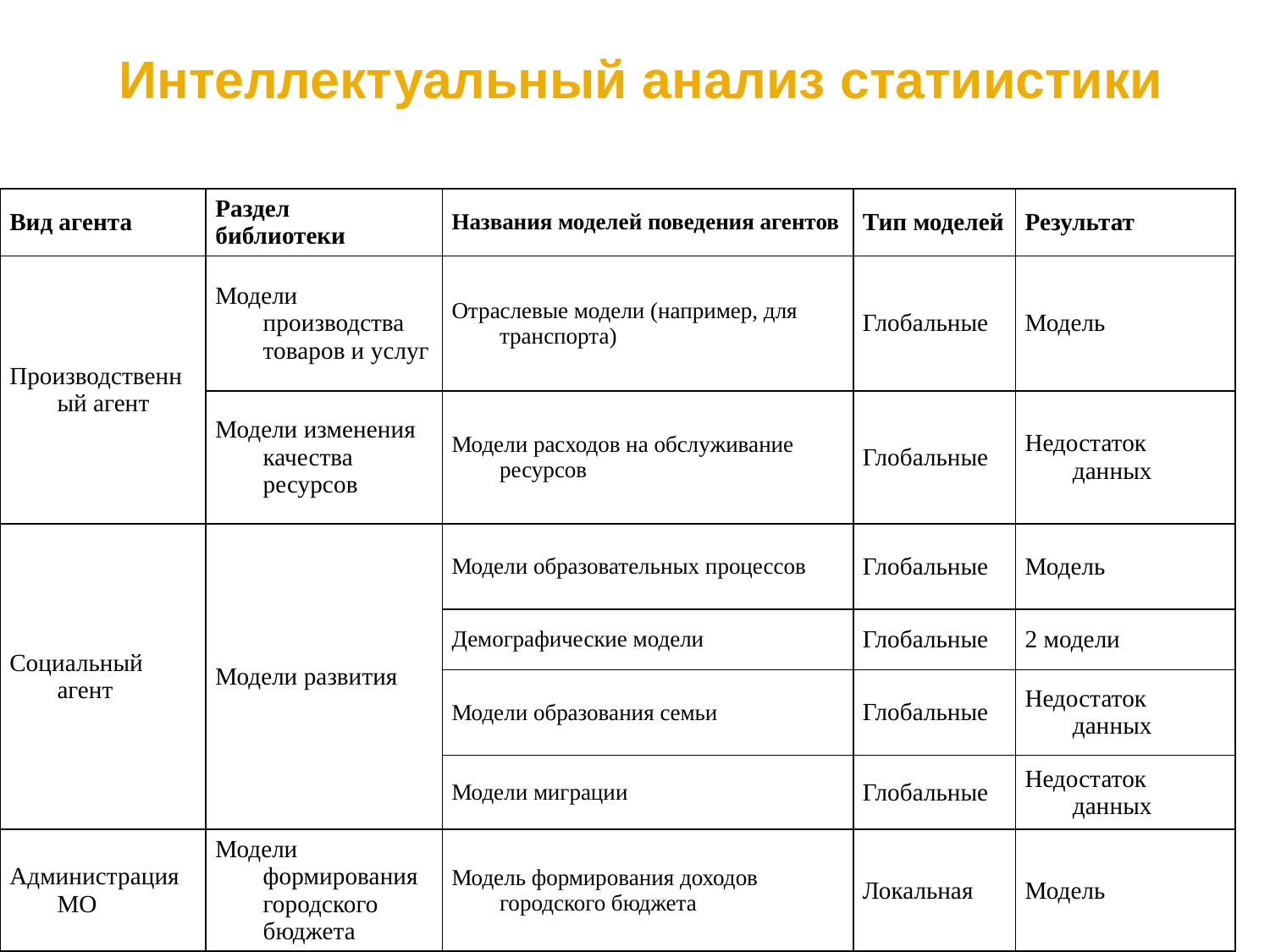

Интеллектуальный анализ статиистики
| Вид агента | Раздел библиотеки | Названия моделей поведения агентов | Тип моделей | Результат |
| --- | --- | --- | --- | --- |
| Производственный агент | Модели производства товаров и услуг | Отраслевые модели (например, для транспорта) | Глобальные | Модель |
|  | Модели изменения качества ресурсов | Модели расходов на обслуживание ресурсов | Глобальные | Недостаток данных |
| Социальный агент | Модели развития | Модели образовательных процессов | Глобальные | Модель |
|  |  | Демографические модели | Глобальные | 2 модели |
|  |  | Модели образования семьи | Глобальные | Недостаток данных |
|  |  | Модели миграции | Глобальные | Недостаток данных |
| Администрация МО | Модели формирования городского бюджета | Модель формирования доходов городского бюджета | Локальная | Модель |